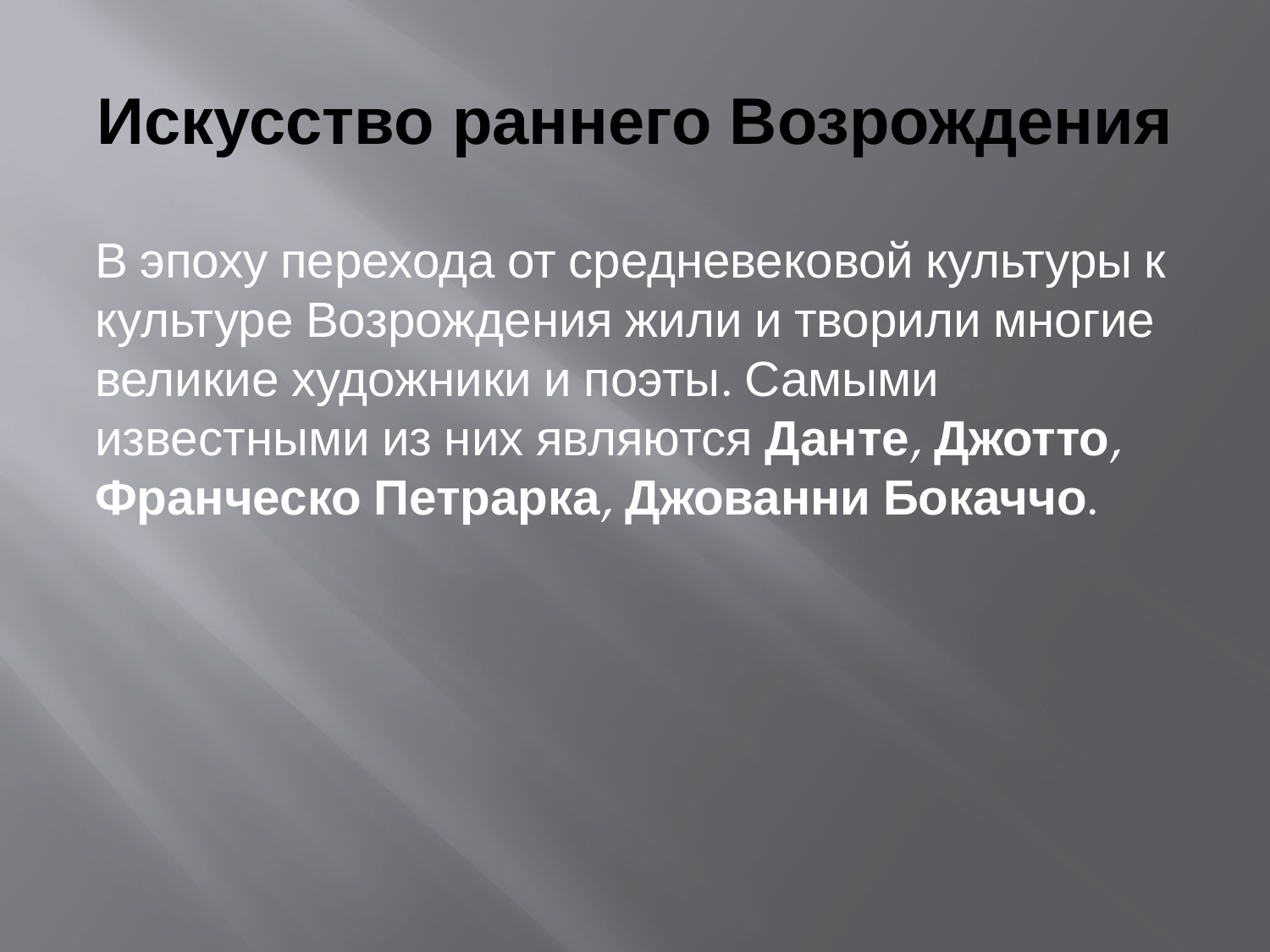

# Искусство раннего Возрождения
В эпоху перехода от средневековой культуры к культуре Возрождения жили и творили многие великие художники и поэты. Самыми известными из них являются Данте, Джотто, Франческо Петрарка, Джованни Бокаччо.